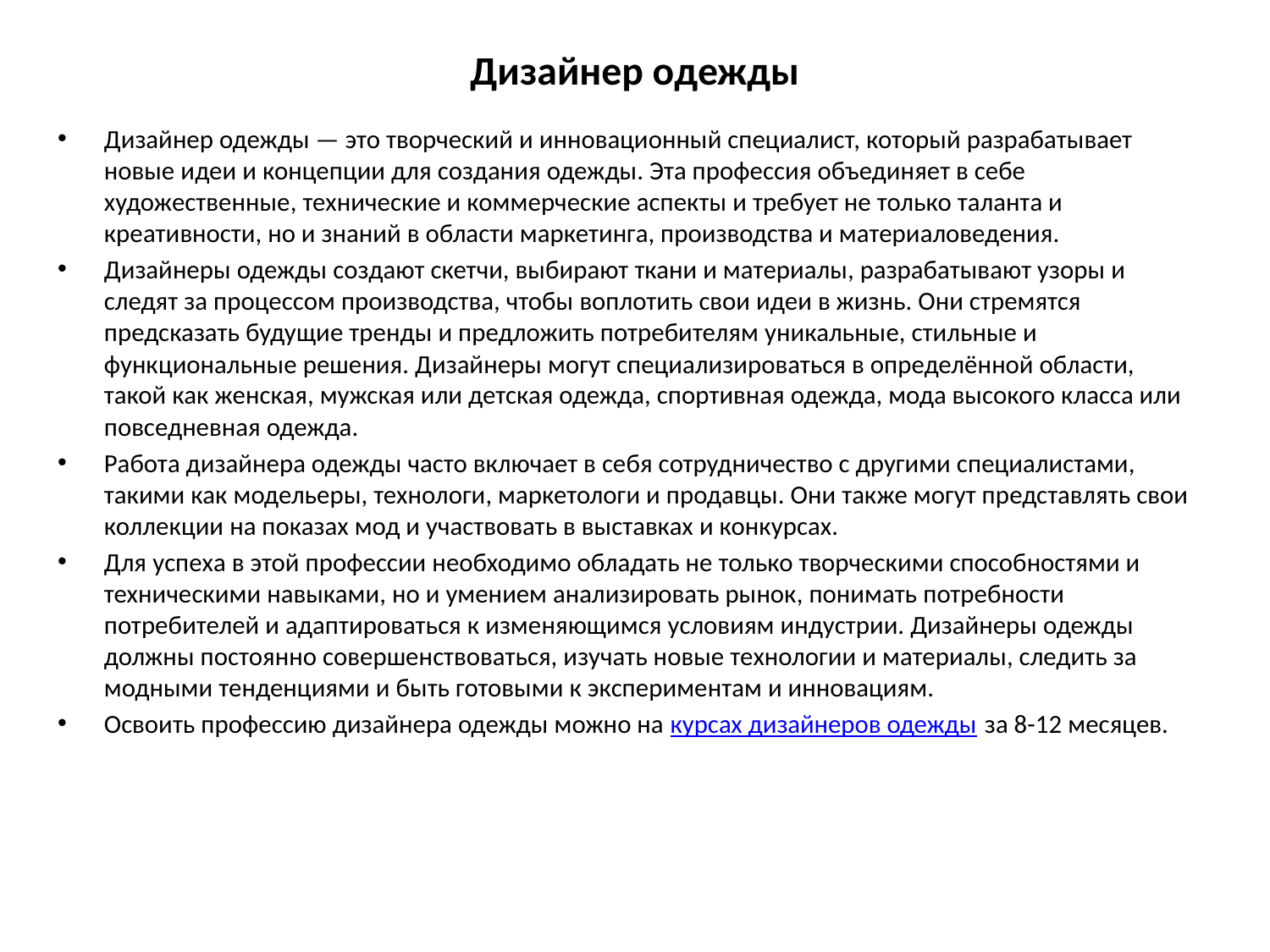

# Дизайнер одежды
Дизайнер одежды — это творческий и инновационный специалист, который разрабатывает новые идеи и концепции для создания одежды. Эта профессия объединяет в себе художественные, технические и коммерческие аспекты и требует не только таланта и креативности, но и знаний в области маркетинга, производства и материаловедения.
Дизайнеры одежды создают скетчи, выбирают ткани и материалы, разрабатывают узоры и следят за процессом производства, чтобы воплотить свои идеи в жизнь. Они стремятся предсказать будущие тренды и предложить потребителям уникальные, стильные и функциональные решения. Дизайнеры могут специализироваться в определённой области, такой как женская, мужская или детская одежда, спортивная одежда, мода высокого класса или повседневная одежда.
Работа дизайнера одежды часто включает в себя сотрудничество с другими специалистами, такими как модельеры, технологи, маркетологи и продавцы. Они также могут представлять свои коллекции на показах мод и участвовать в выставках и конкурсах.
Для успеха в этой профессии необходимо обладать не только творческими способностями и техническими навыками, но и умением анализировать рынок, понимать потребности потребителей и адаптироваться к изменяющимся условиям индустрии. Дизайнеры одежды должны постоянно совершенствоваться, изучать новые технологии и материалы, следить за модными тенденциями и быть готовыми к экспериментам и инновациям.
Освоить профессию дизайнера одежды можно на курсах дизайнеров одежды за 8-12 месяцев.